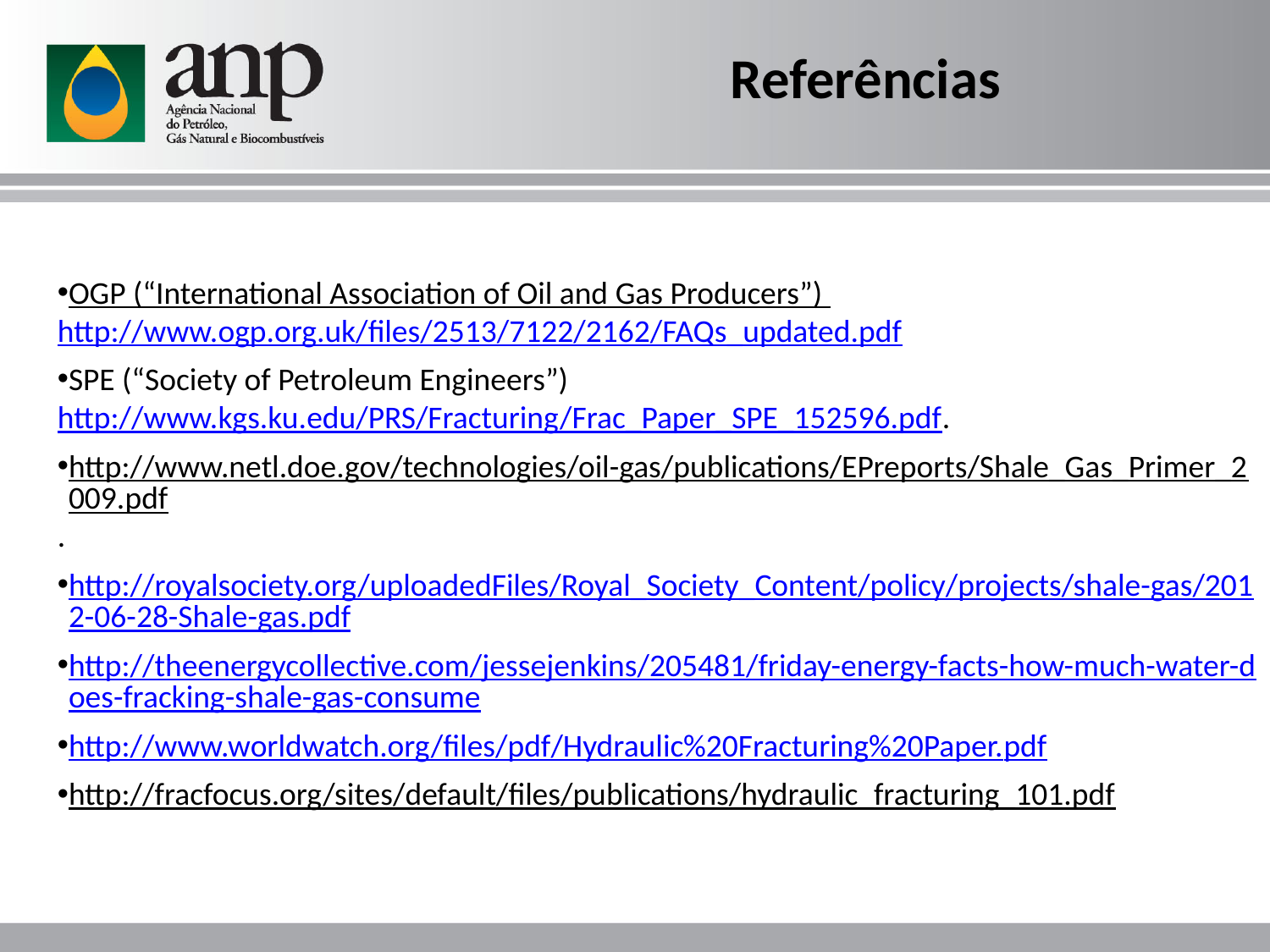

Referências
OGP (“International Association of Oil and Gas Producers”) http://www.ogp.org.uk/files/2513/7122/2162/FAQs_updated.pdf
SPE (“Society of Petroleum Engineers”) http://www.kgs.ku.edu/PRS/Fracturing/Frac_Paper_SPE_152596.pdf.
http://www.netl.doe.gov/technologies/oil-gas/publications/EPreports/Shale_Gas_Primer_2009.pdf.
http://royalsociety.org/uploadedFiles/Royal_Society_Content/policy/projects/shale-gas/2012-06-28-Shale-gas.pdf
http://theenergycollective.com/jessejenkins/205481/friday-energy-facts-how-much-water-does-fracking-shale-gas-consume
http://www.worldwatch.org/files/pdf/Hydraulic%20Fracturing%20Paper.pdf
http://fracfocus.org/sites/default/files/publications/hydraulic_fracturing_101.pdf